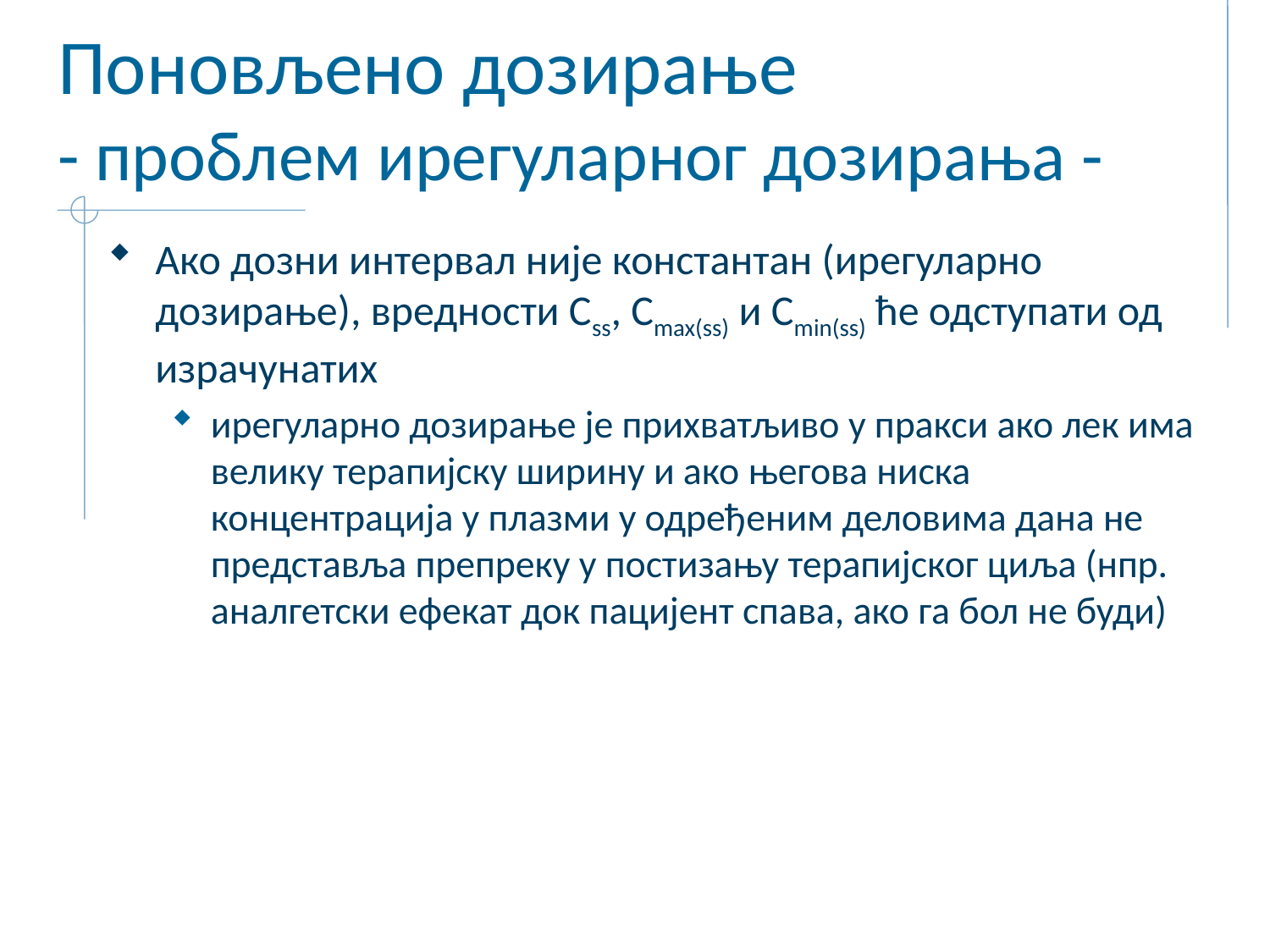

# Поновљено дозирање - проблем ирегуларног дозирања -
Ако дозни интервал није константан (ирегуларно дозирање), вредности Css, Cmax(ss) и Cmin(ss) ће одступати од израчунатих
ирегуларно дозирање је прихватљиво у пракси ако лек има велику терапијску ширину и ако његова ниска концентрација у плазми у одређеним деловима дана не представља препреку у постизању терапијског циља (нпр. аналгетски ефекат док пацијент спава, ако га бол не буди)